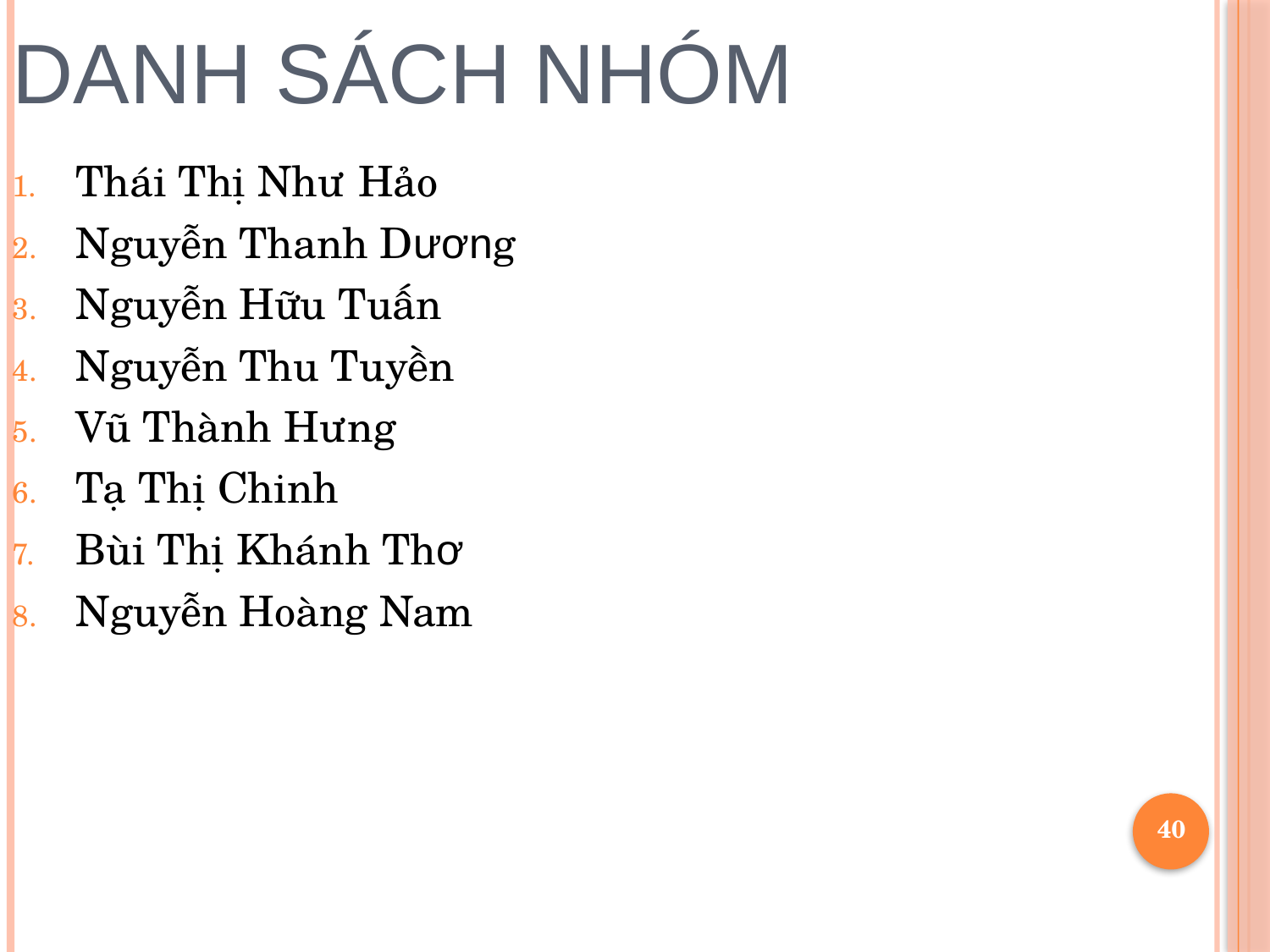

# danh sách nhóm
Thái Thị Như Hảo
Nguyễn Thanh Dương
Nguyễn Hữu Tuấn
Nguyễn Thu Tuyền
Vũ Thành Hưng
Tạ Thị Chinh
Bùi Thị Khánh Thơ
Nguyễn Hoàng Nam
40